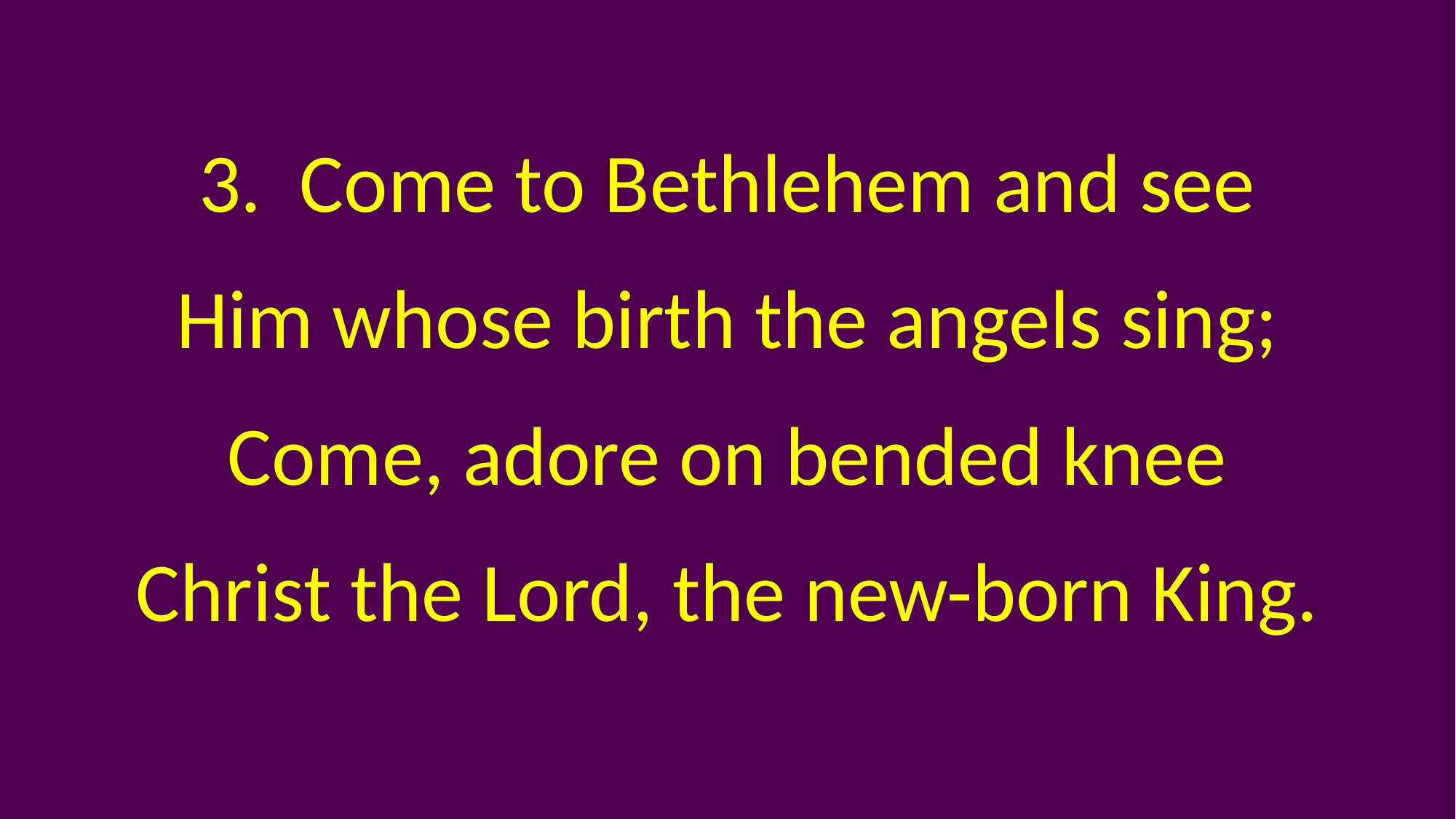

3.  Come to Bethlehem and see
Him whose birth the angels sing;
Come, adore on bended knee
Christ the Lord, the new-born King.